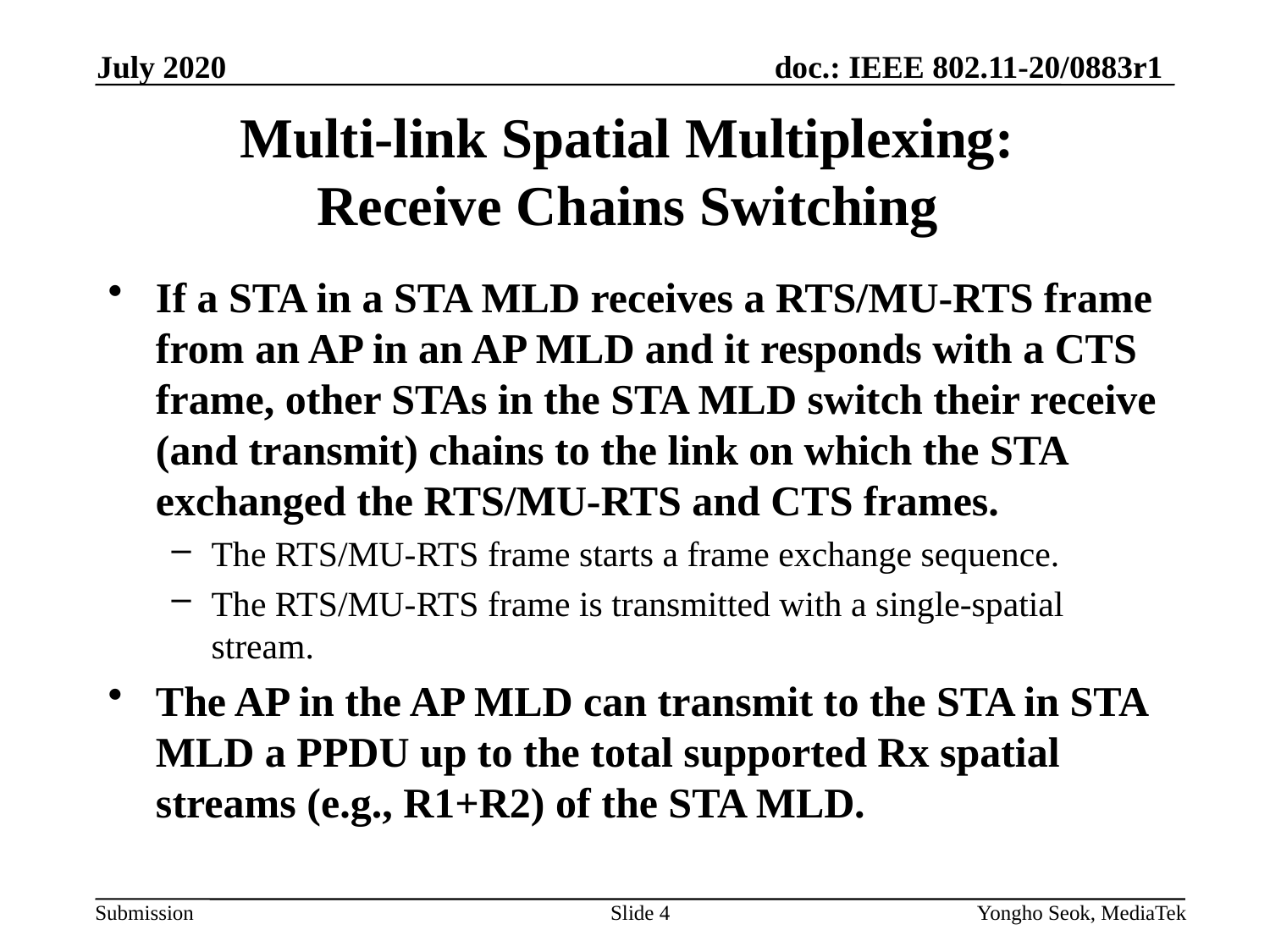

July 2020
# Multi-link Spatial Multiplexing: Receive Chains Switching
If a STA in a STA MLD receives a RTS/MU-RTS frame from an AP in an AP MLD and it responds with a CTS frame, other STAs in the STA MLD switch their receive (and transmit) chains to the link on which the STA exchanged the RTS/MU-RTS and CTS frames.
The RTS/MU-RTS frame starts a frame exchange sequence.
The RTS/MU-RTS frame is transmitted with a single-spatial stream.
The AP in the AP MLD can transmit to the STA in STA MLD a PPDU up to the total supported Rx spatial streams (e.g., R1+R2) of the STA MLD.

Slide 4
Yongho Seok, MediaTek